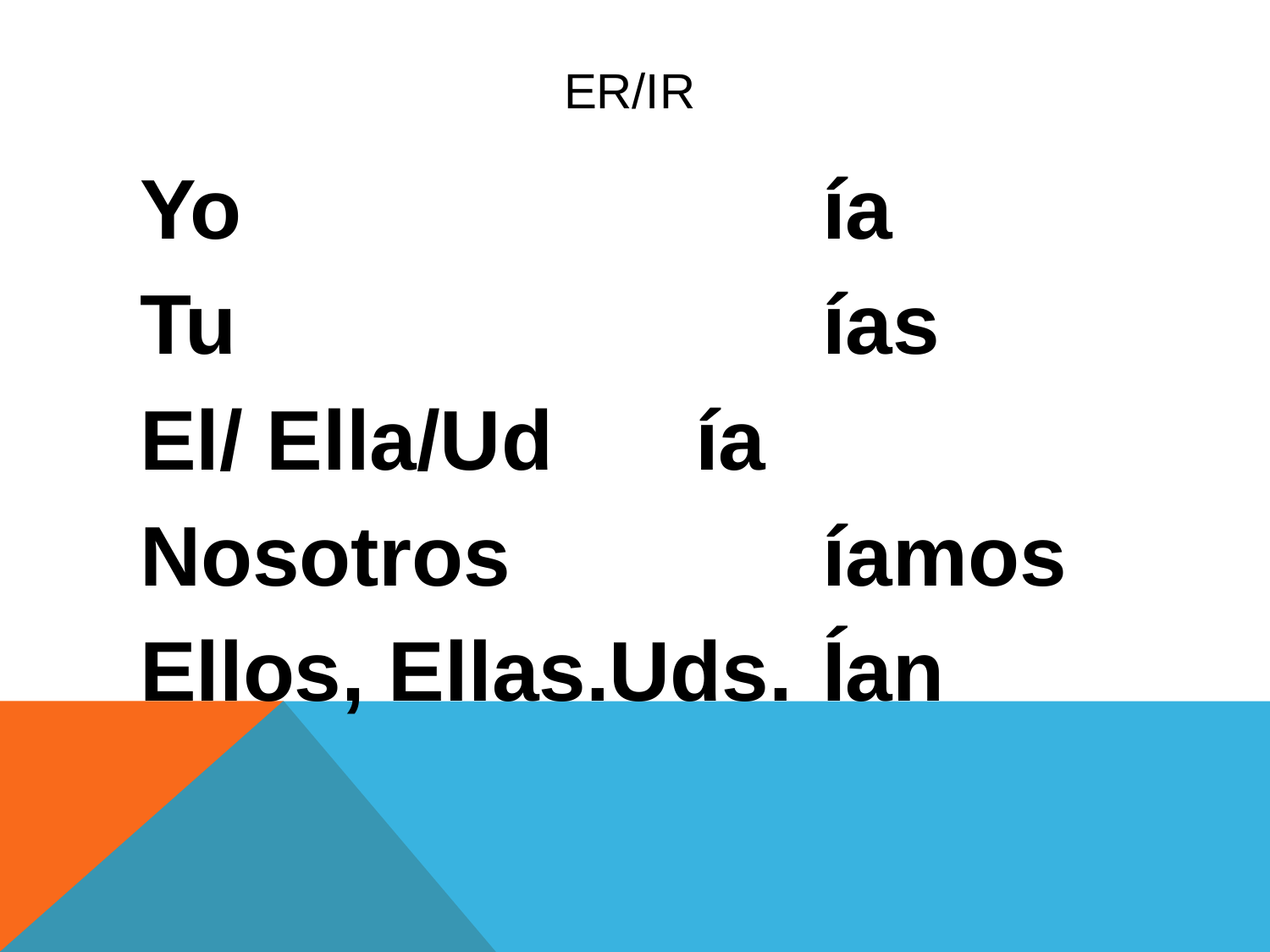

# ER/IR
Yo					ía
Tu					ías
El/ Ella/Ud		ía
Nosotros 			íamos
Ellos, Ellas.Uds.	Ían